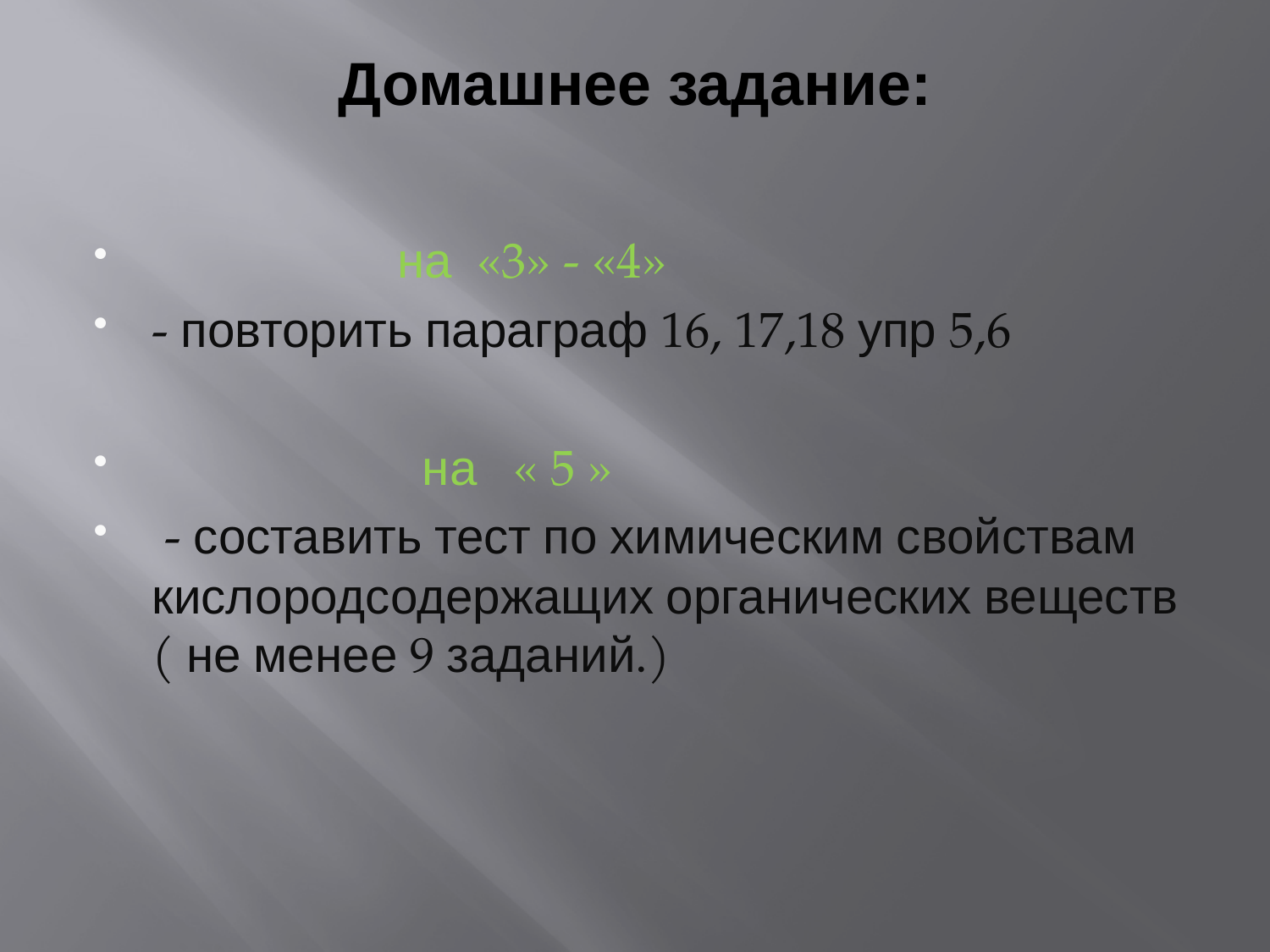

# Домашнее задание:
                    на  «3» - «4»
- повторить параграф 16, 17,18 упр 5,6

                      на   « 5 »
 - составить тест по химическим свойствам кислородсодержащих органических веществ ( не менее 9 заданий.)